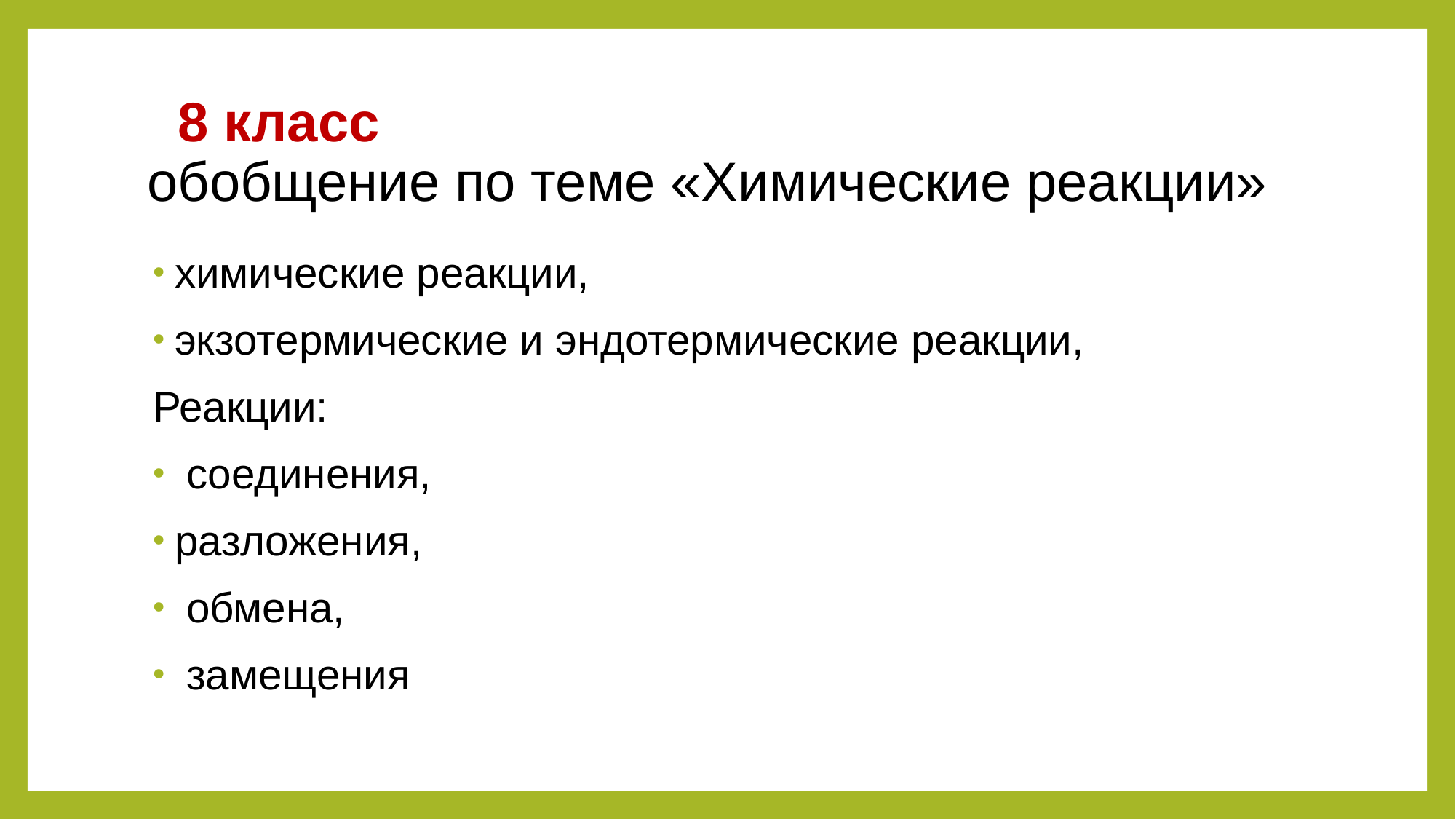

# 8 класс обобщение по теме «Химические реакции»
химические реакции,
экзотермические и эндотермические реакции,
Реакции:
 соединения,
разложения,
 обмена,
 замещения